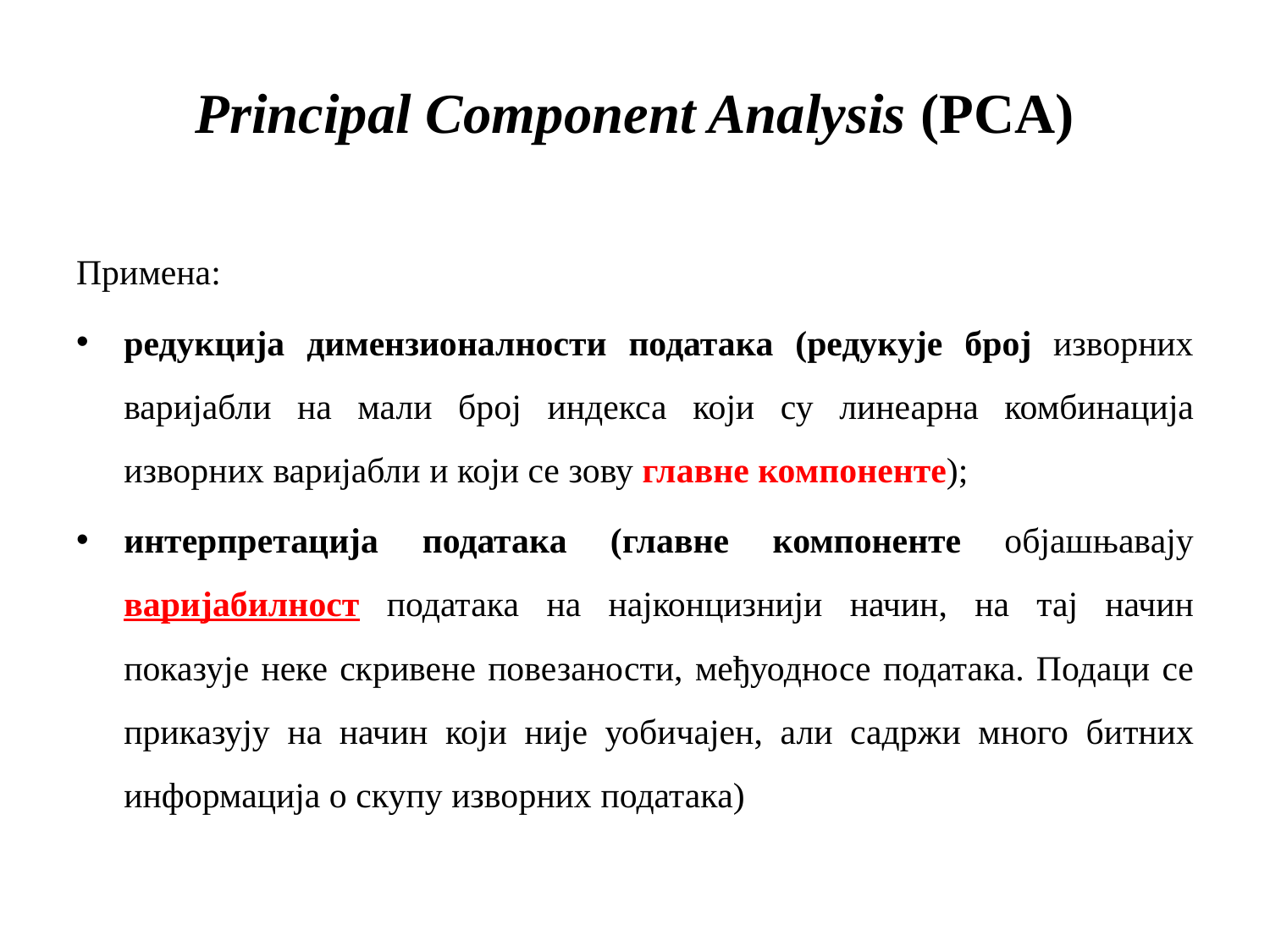

# Principal Component Analysis (PCA)
Примена:
редукција димензионалности података (редукује број изворних варијабли на мали број индекса који су линеарна комбинација изворних варијабли и који се зову главне компоненте);
интерпретација података (главне компоненте објашњавају варијабилност података на најконцизнији начин, на тај начин показује неке скривене повезаности, међуодносе података. Подаци се приказују на начин који није уобичајен, али садржи много битних информација о скупу изворних података)